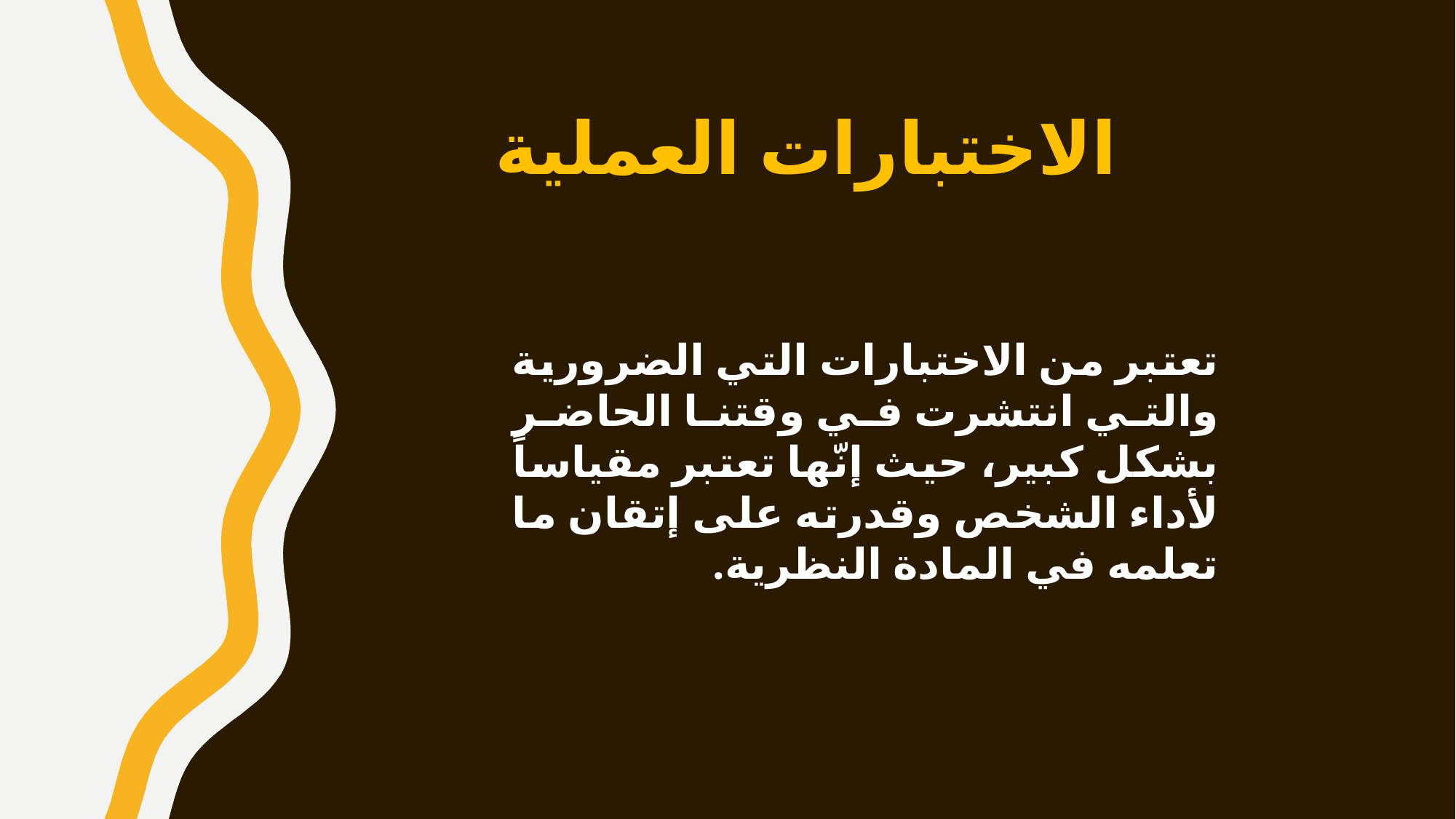

الاختبارات العملية
تعتبر من الاختبارات التي الضرورية والتي انتشرت في وقتنا الحاضر بشكل كبير، حيث إنّها تعتبر مقياساً لأداء الشخص وقدرته على إتقان ما تعلمه في المادة النظرية.